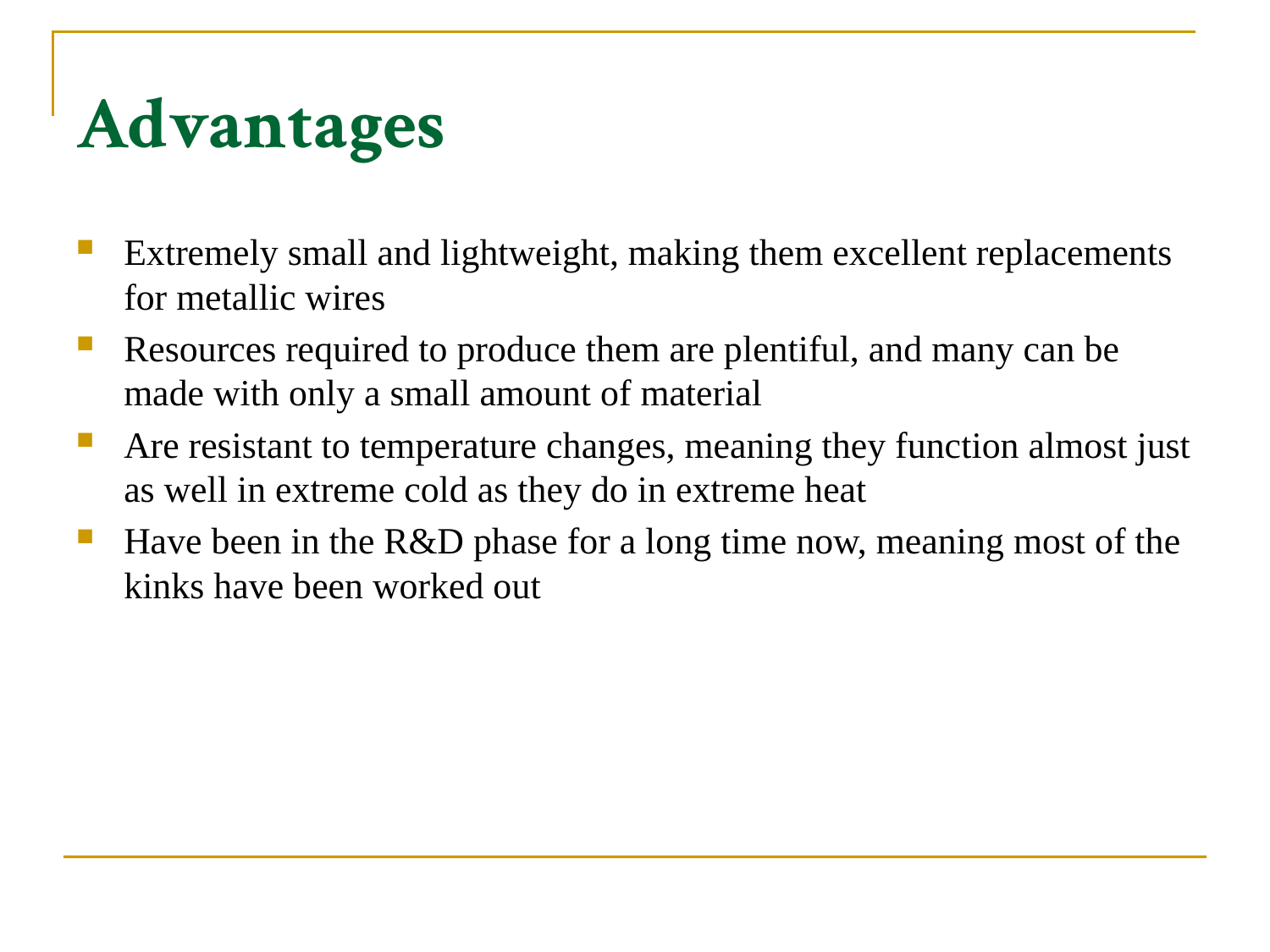

Advantages
Extremely small and lightweight, making them excellent replacements for metallic wires
Resources required to produce them are plentiful, and many can be made with only a small amount of material
Are resistant to temperature changes, meaning they function almost just as well in extreme cold as they do in extreme heat
Have been in the R&D phase for a long time now, meaning most of the kinks have been worked out